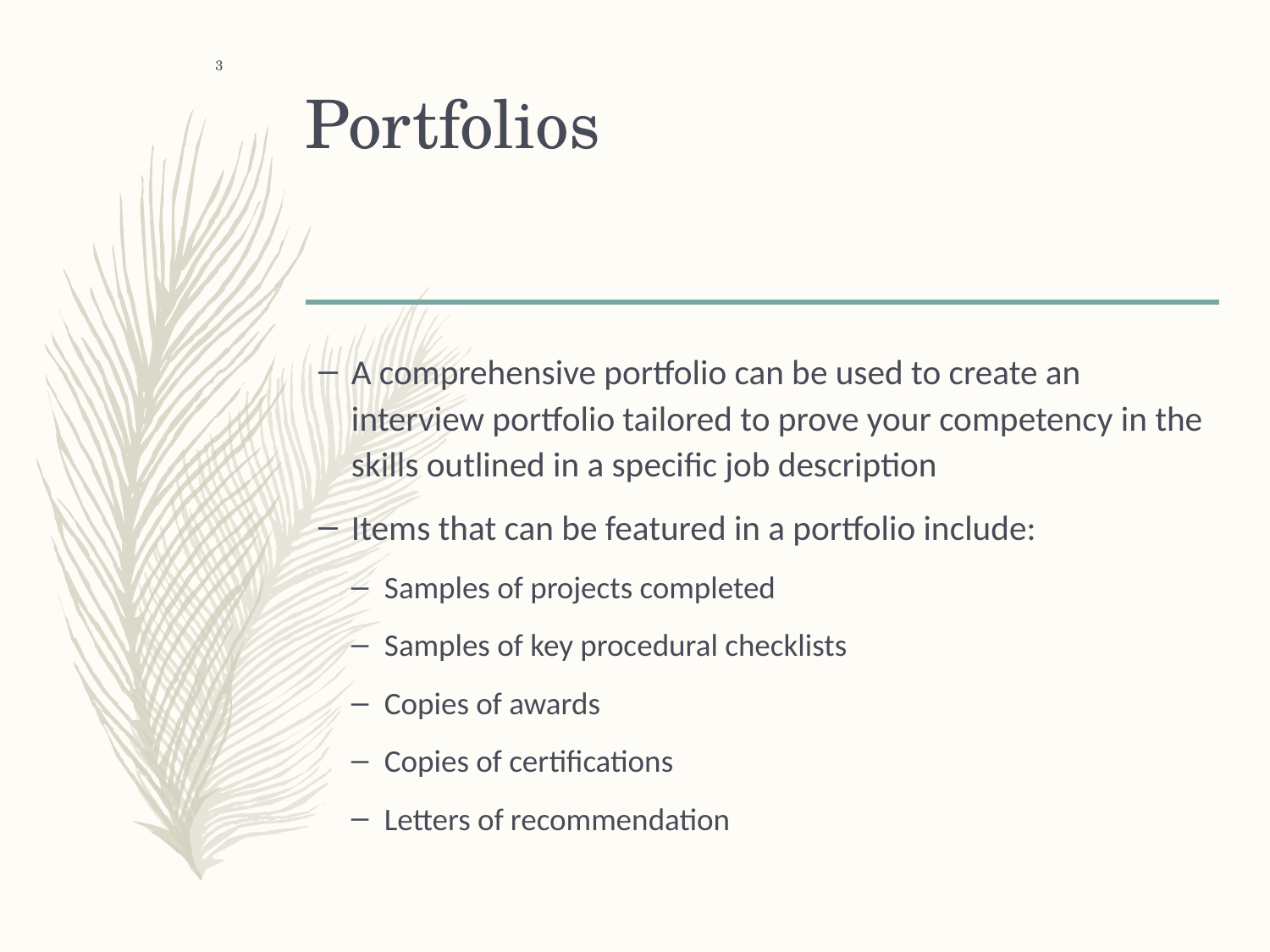

# Portfolios
 3

A comprehensive portfolio can be used to create an interview portfolio tailored to prove your competency in the skills outlined in a specific job description
Items that can be featured in a portfolio include:
Samples of projects completed
Samples of key procedural checklists
Copies of awards
Copies of certifications
Letters of recommendation